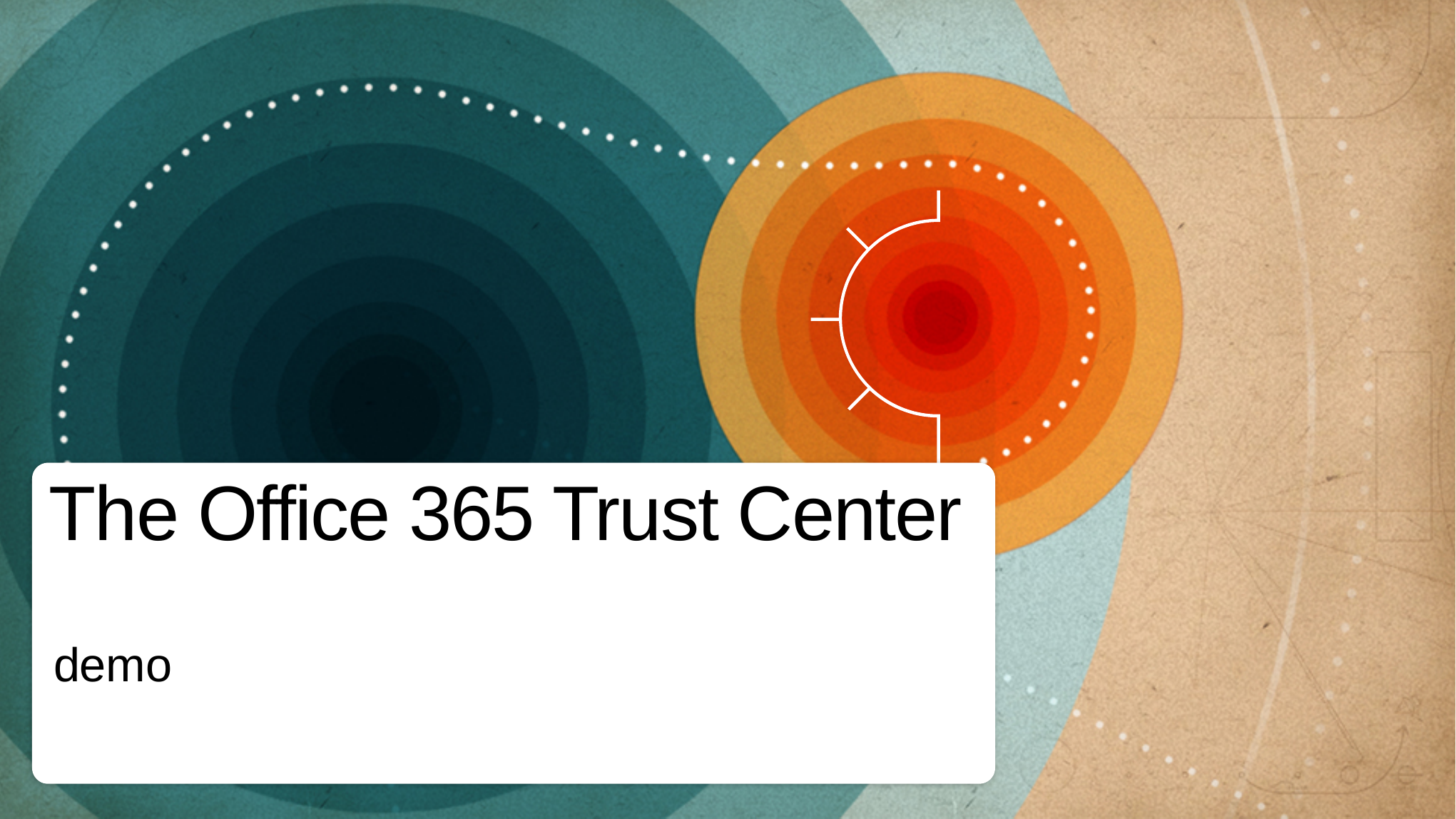

# The Office 365 Trust Center
demo